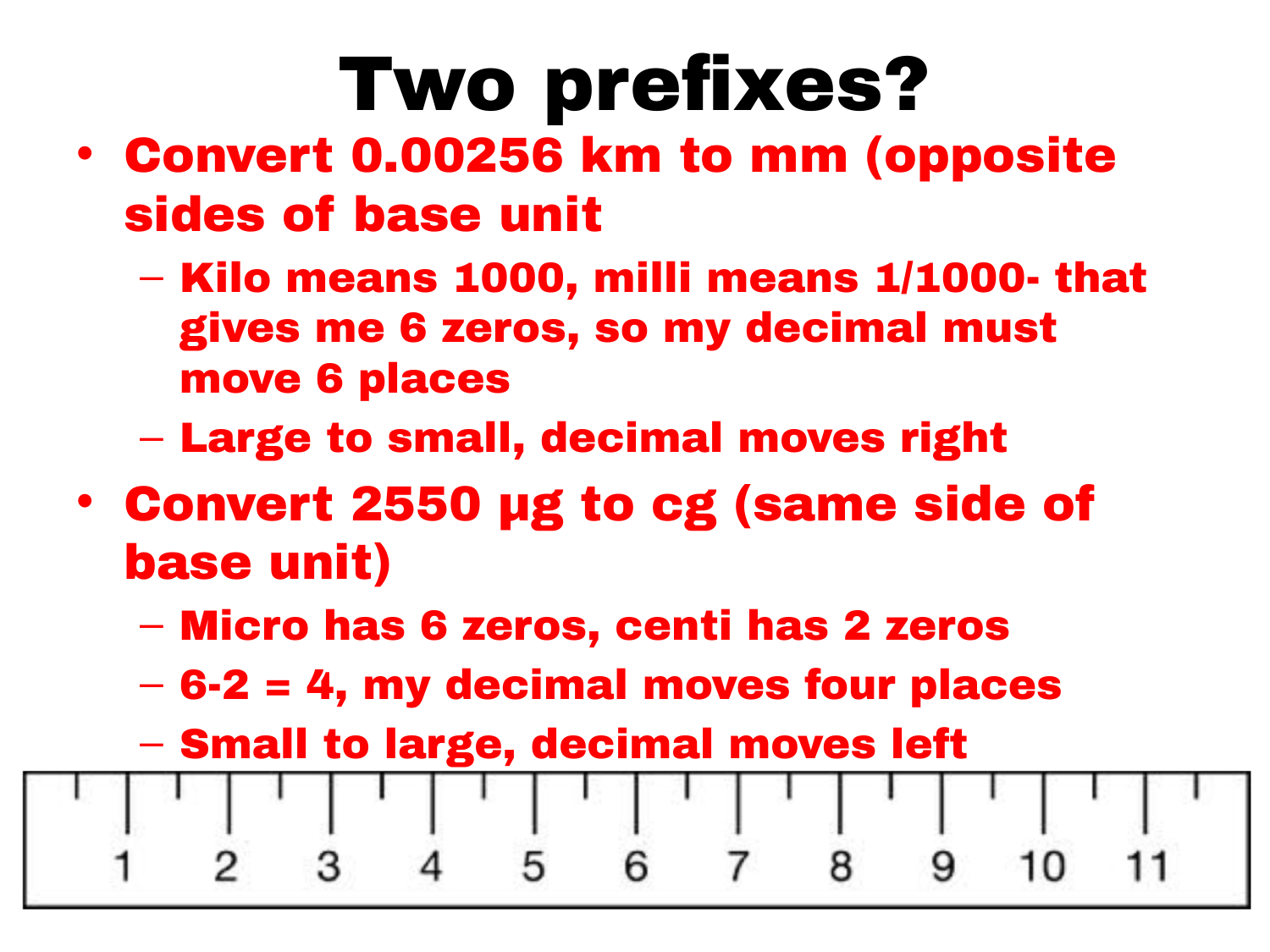

# Two prefixes?
Convert 0.00256 km to mm (opposite sides of base unit
Kilo means 1000, milli means 1/1000- that gives me 6 zeros, so my decimal must move 6 places
Large to small, decimal moves right
Convert 2550 µg to cg (same side of base unit)
Micro has 6 zeros, centi has 2 zeros
6-2 = 4, my decimal moves four places
Small to large, decimal moves left